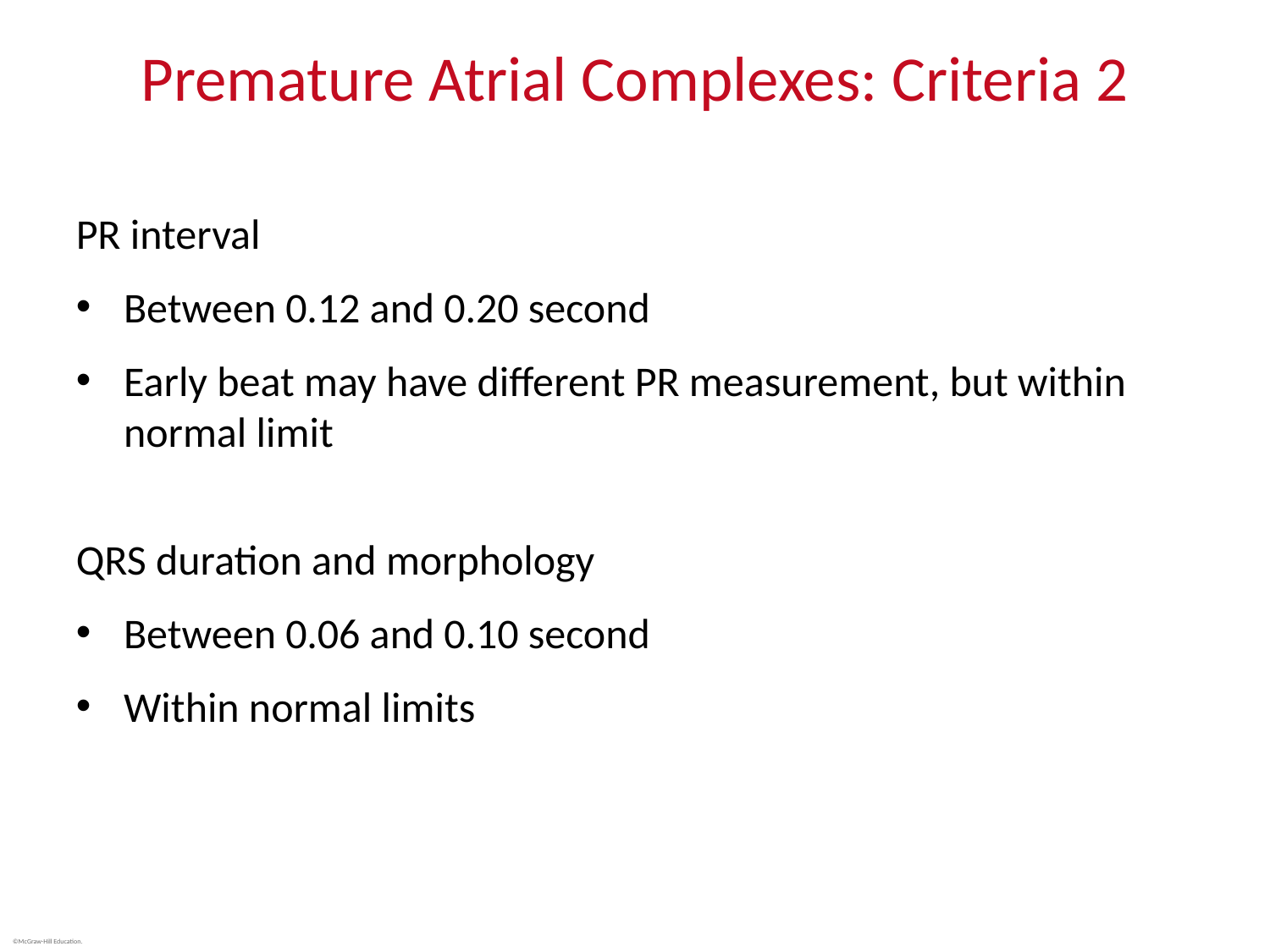

# Premature Atrial Complexes: Criteria 2
PR interval
Between 0.12 and 0.20 second
Early beat may have different PR measurement, but within normal limit
QRS duration and morphology
Between 0.06 and 0.10 second
Within normal limits